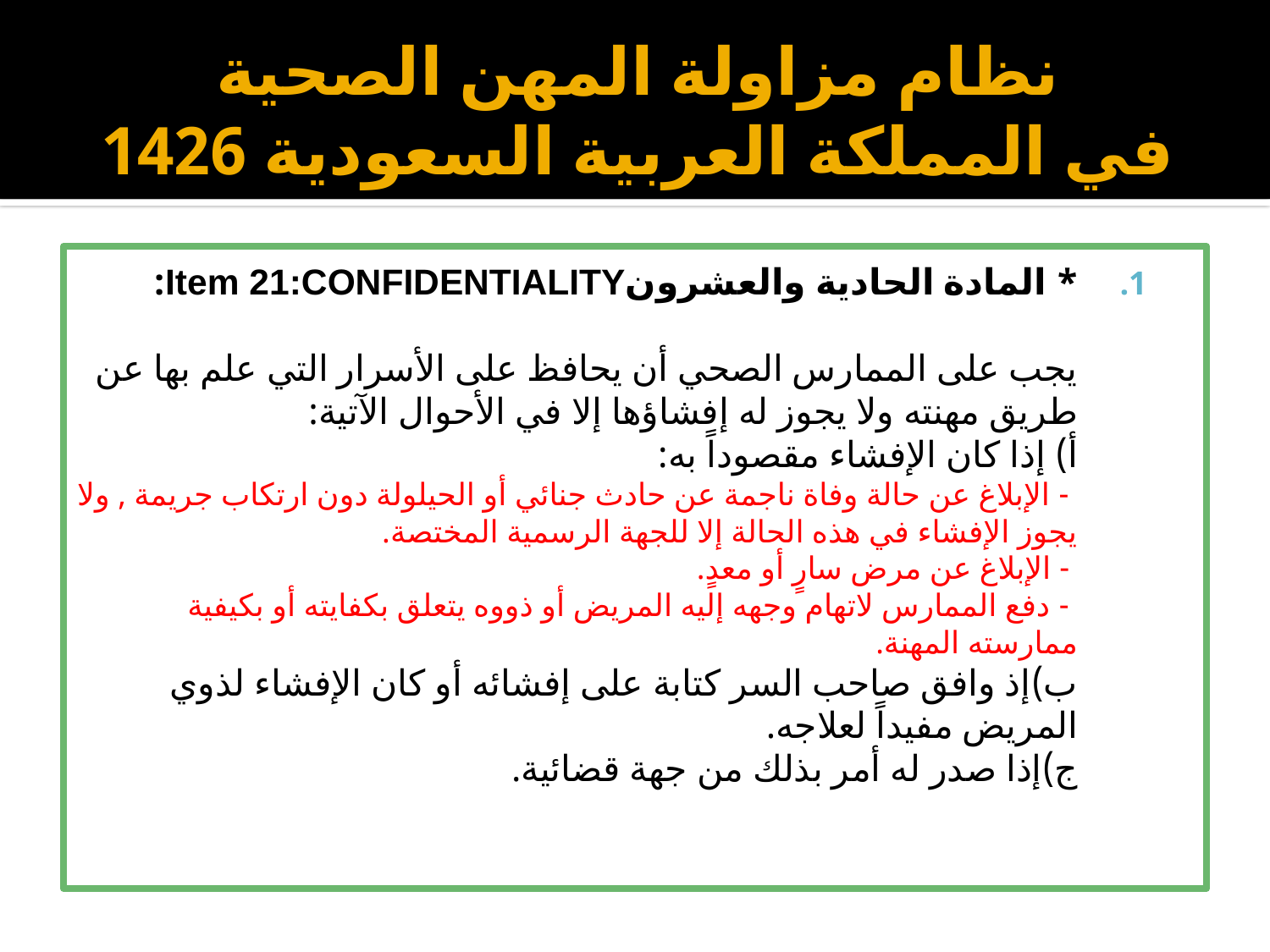

# نظام مزاولة المهن الصحية في المملكة العربية السعودية 1426
* المادة الحادية والعشرونItem 21:CONFIDENTIALITY:
يجب على الممارس الصحي أن يحافظ على الأسرار التي علم بها عن طريق مهنته ولا يجوز له إفشاؤها إلا في الأحوال الآتية:
أ) إذا كان الإفشاء مقصوداً به:
 - الإبلاغ عن حالة وفاة ناجمة عن حادث جنائي أو الحيلولة دون ارتكاب جريمة , ولا يجوز الإفشاء في هذه الحالة إلا للجهة الرسمية المختصة.
 - الإبلاغ عن مرض سارٍ أو معدٍ.
 - دفع الممارس لاتهام وجهه إليه المريض أو ذووه يتعلق بكفايته أو بكيفية ممارسته المهنة.
ب)إذ وافق صاحب السر كتابة على إفشائه أو كان الإفشاء لذوي المريض مفيداً لعلاجه.
ج)إذا صدر له أمر بذلك من جهة قضائية.